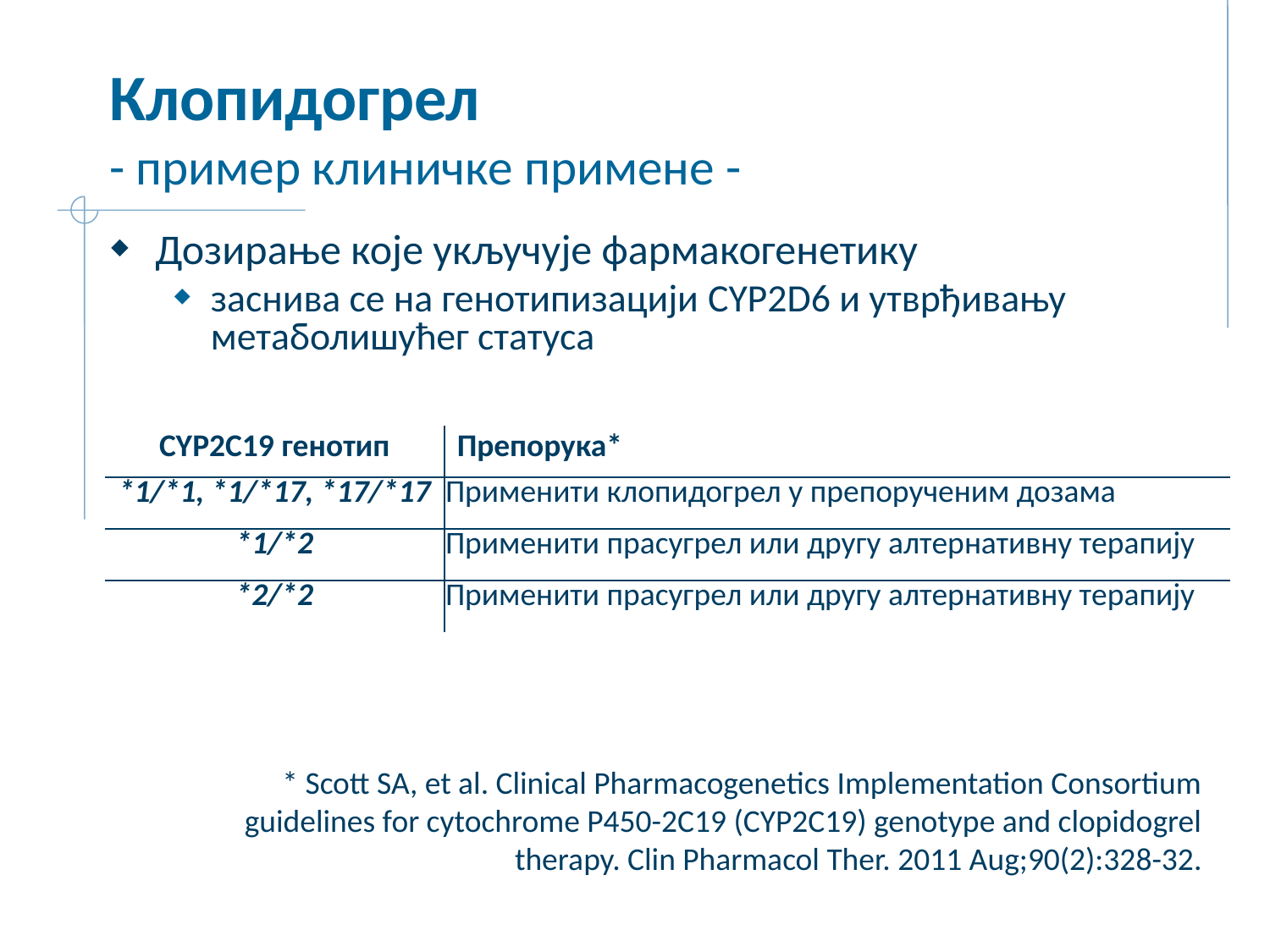

# Клопидогрел - пример клиничке примене -
Дозирање које укључује фармакогенетику
заснива се на генотипизацији CYP2D6 и утврђивању метаболишућег статуса

| CYP2C19 генотип | Препорука\* |
| --- | --- |
| \*1/\*1, \*1/\*17, \*17/\*17 | Применити клопидогрел у препорученим дозама |
| \*1/\*2 | Применити прасугрел или другу алтернативну терапију |
| \*2/\*2 | Применити прасугрел или другу алтернативну терапију |
	* Scott SA, et al. Clinical Pharmacogenetics Implementation Consortium guidelines for cytochrome P450-2C19 (CYP2C19) genotype and clopidogrel therapy. Clin Pharmacol Ther. 2011 Aug;90(2):328-32.